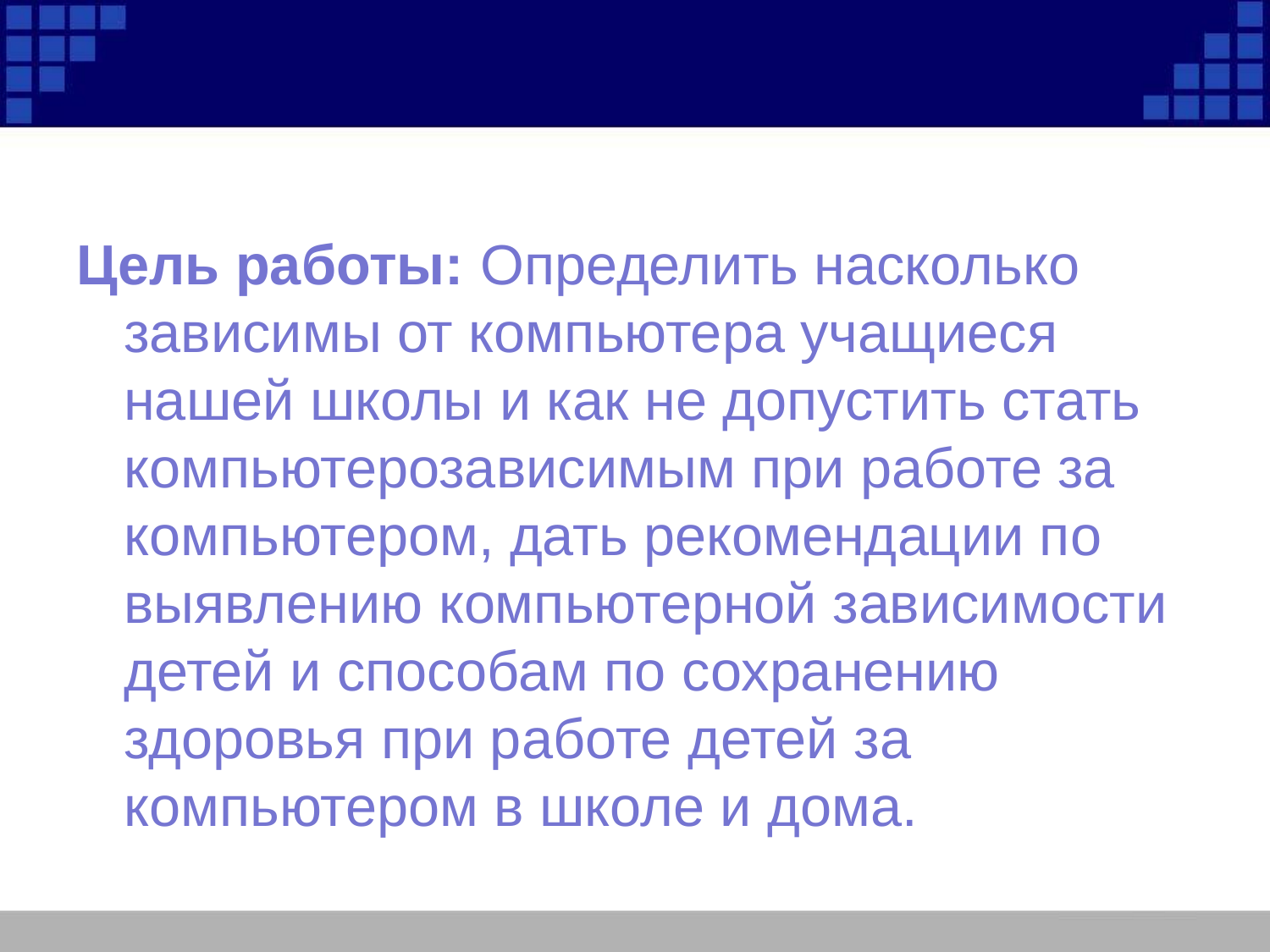

Цель работы: Определить насколько зависимы от компьютера учащиеся нашей школы и как не допустить стать компьютерозависимым при работе за компьютером, дать рекомендации по выявлению компьютерной зависимости детей и способам по сохранению здоровья при работе детей за компьютером в школе и дома.